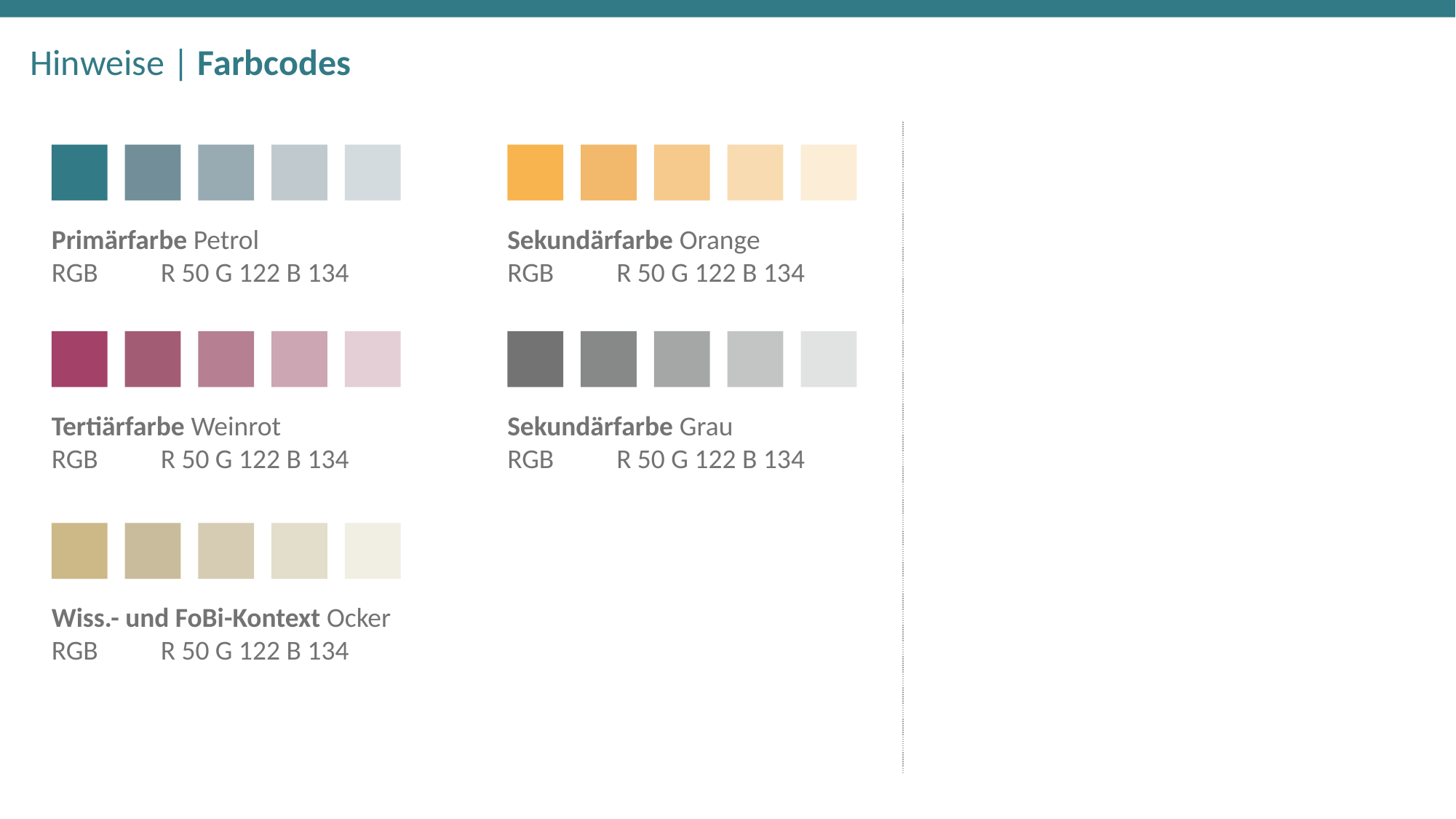

# Hinweise | Farbcodes

Primärfarbe Petrol
RGB	R 50 G 122 B 134
Sekundärfarbe Orange
RGB	R 50 G 122 B 134

Tertiärfarbe Weinrot
RGB	R 50 G 122 B 134
Sekundärfarbe Grau
RGB	R 50 G 122 B 134

Wiss.- und FoBi-Kontext Ocker
RGB	R 50 G 122 B 134
Kompakter Farbstreifen
Dieser Farbstreifen kann zur Hilfe kopiert werden, um auf den zu bearbeitenden Folien die benötigten Farben mittels Pipette auszuwählen